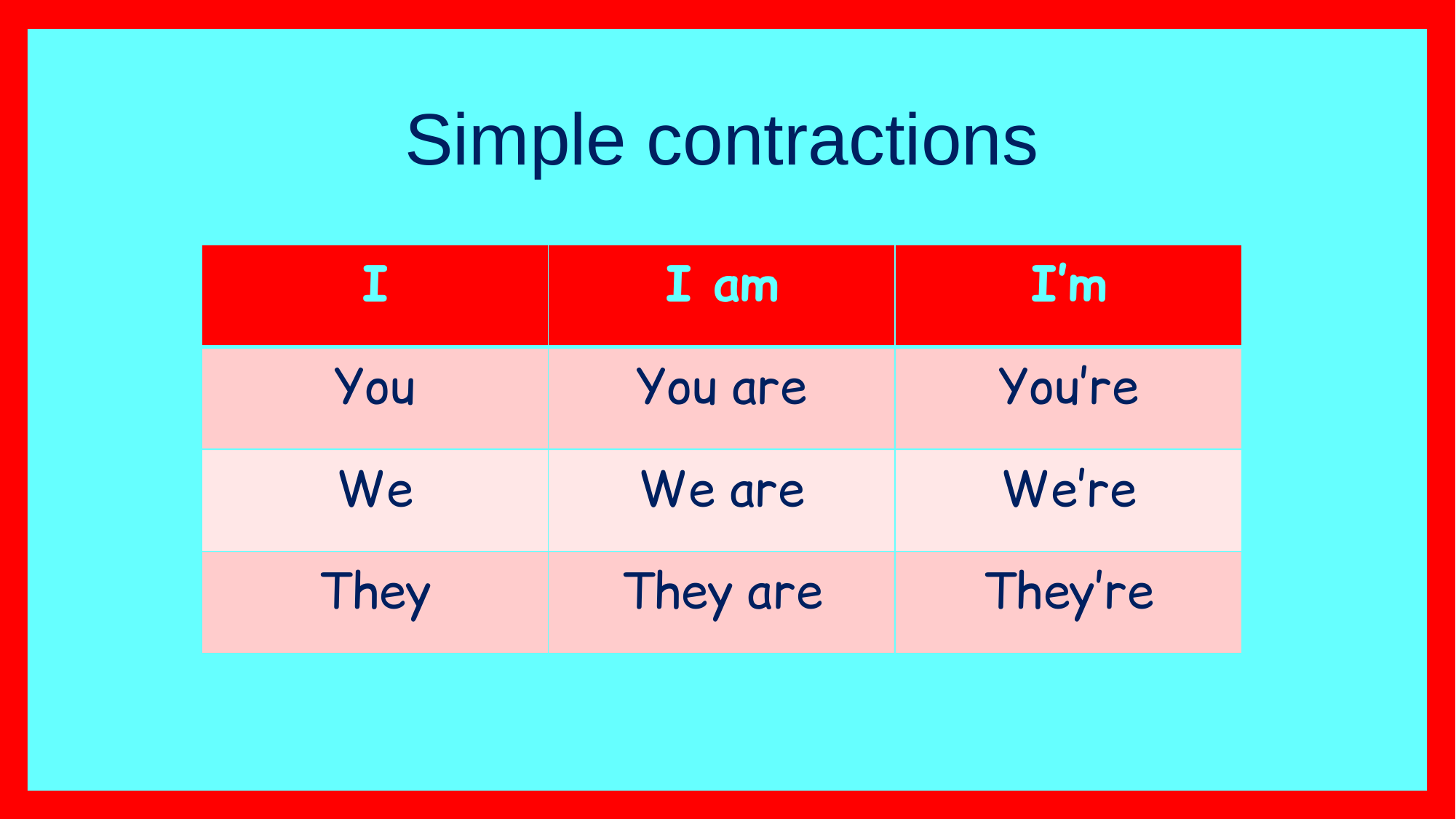

Simple contractions
| I | I am | I’m |
| --- | --- | --- |
| You | You are | You’re |
| We | We are | We’re |
| They | They are | They’re |